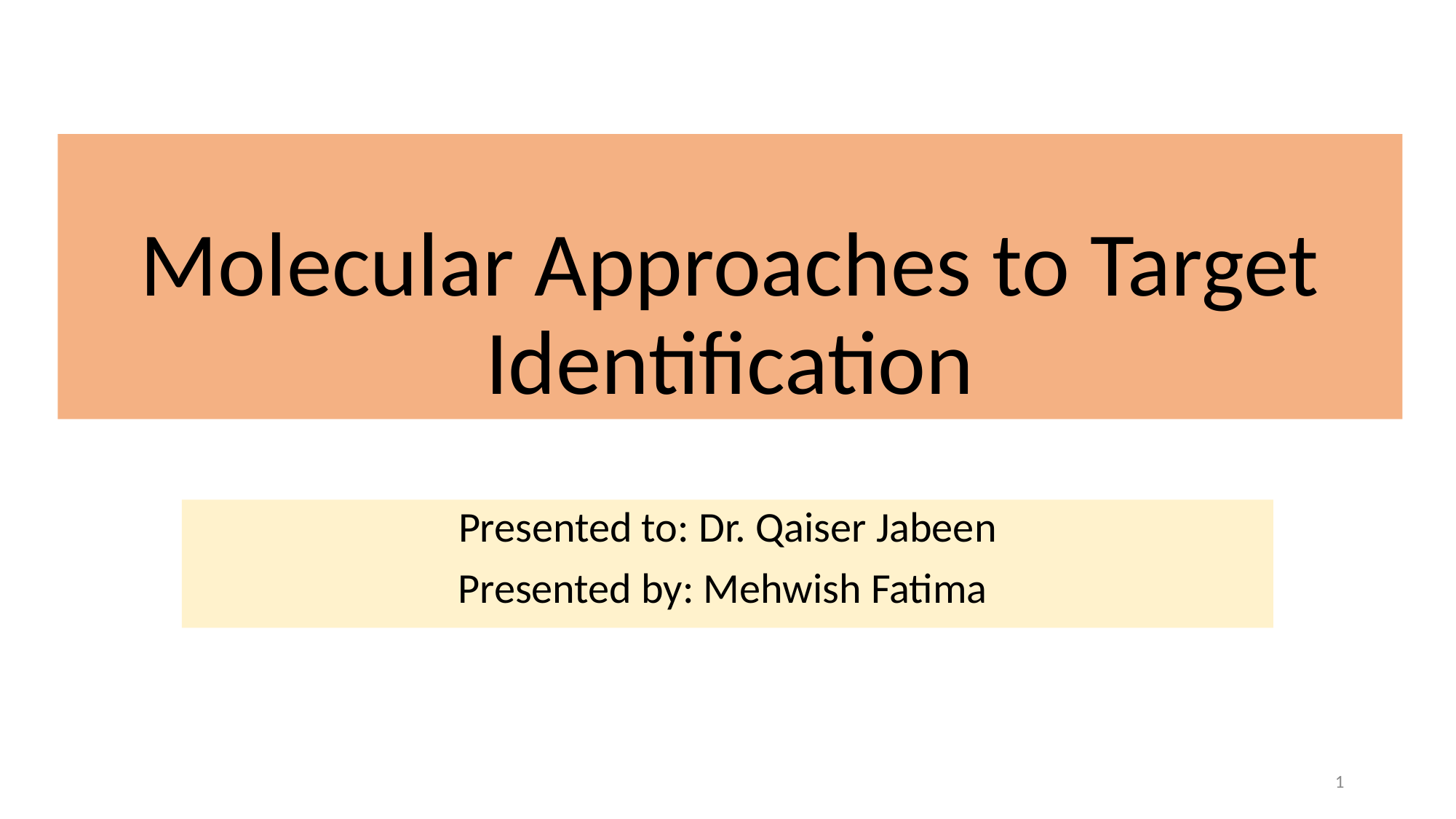

# Molecular Approaches to Target Identification
Presented to: Dr. Qaiser Jabeen
Presented by: Mehwish Fatima
1